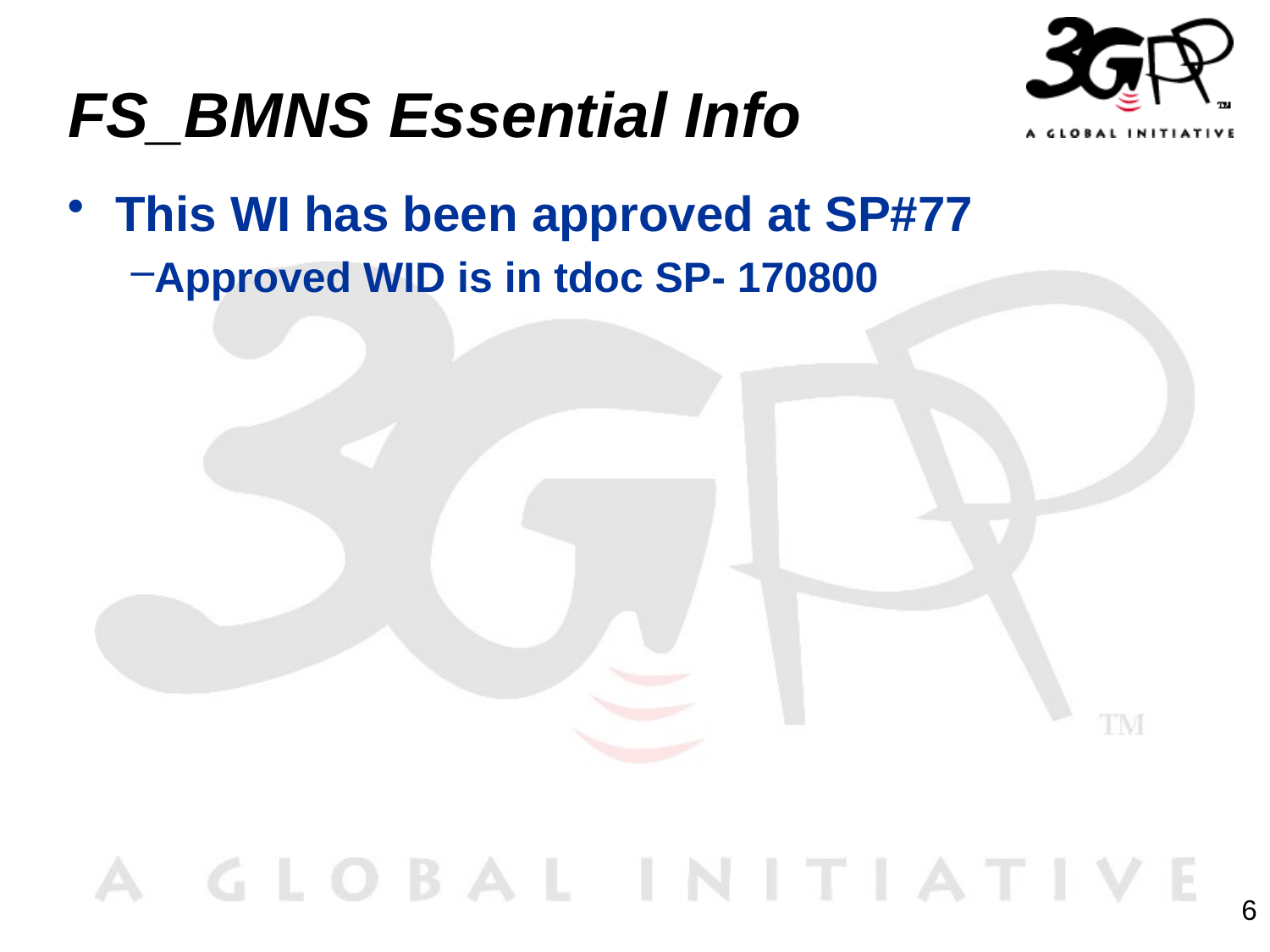

# FS_BMNS Essential Info
This WI has been approved at SP#77
Approved WID is in tdoc SP- 170800
6